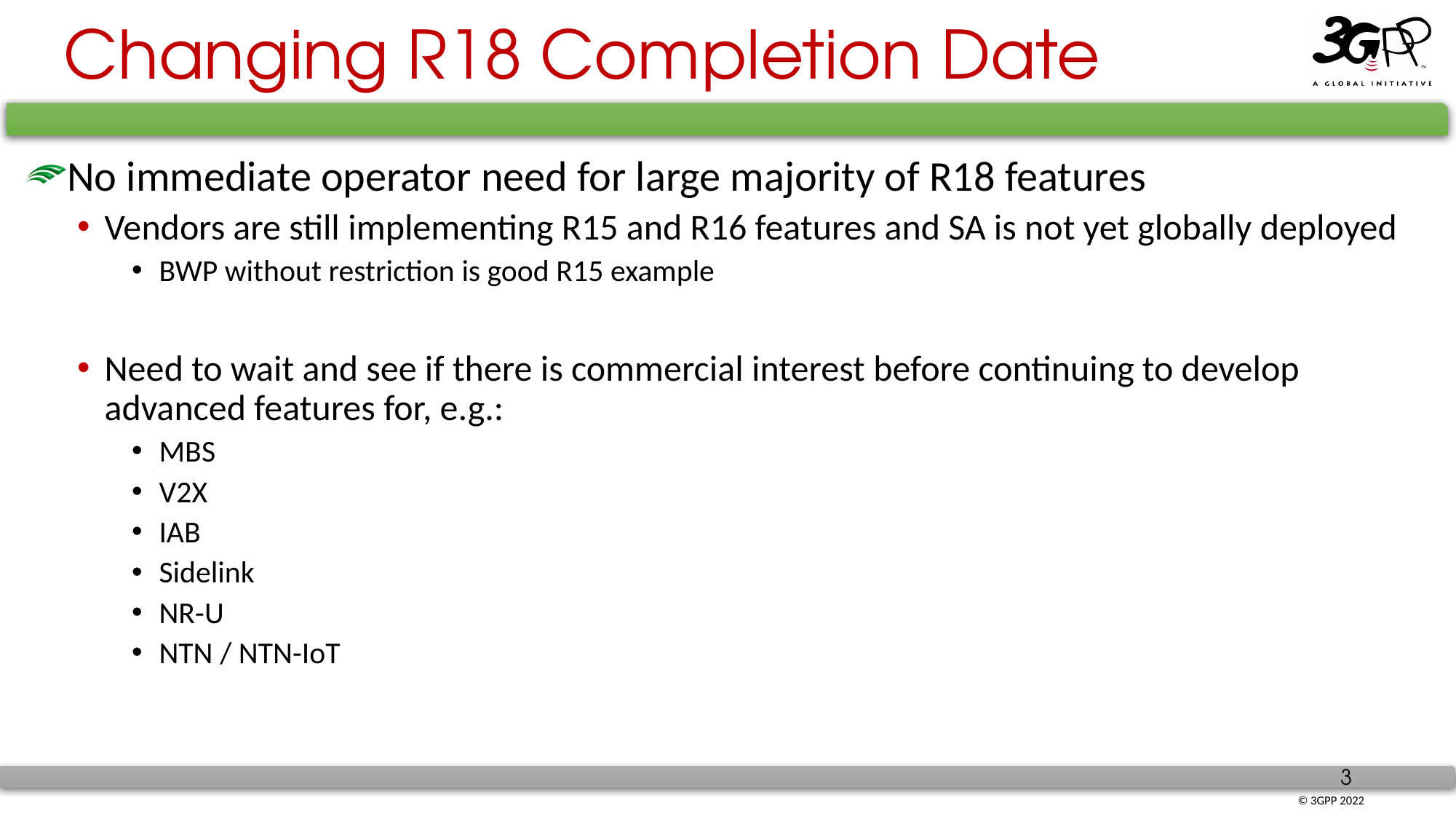

# Changing R18 Completion Date
No immediate operator need for large majority of R18 features
Vendors are still implementing R15 and R16 features and SA is not yet globally deployed
BWP without restriction is good R15 example

Need to wait and see if there is commercial interest before continuing to develop advanced features for, e.g.:
MBS
V2X
IAB
Sidelink
NR-U
NTN / NTN-IoT